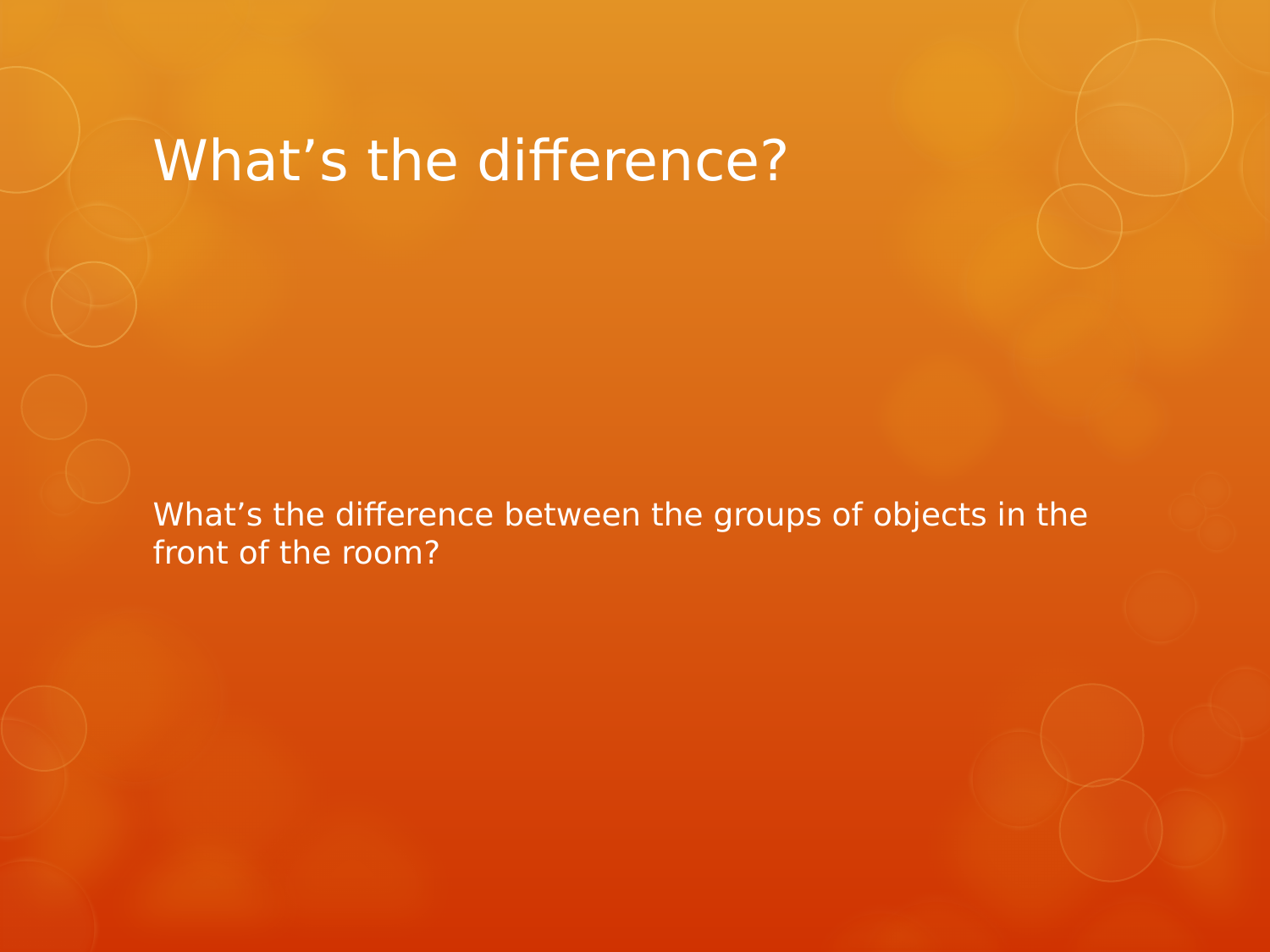

# What’s the difference?

What’s the difference between the groups of objects in the front of the room?